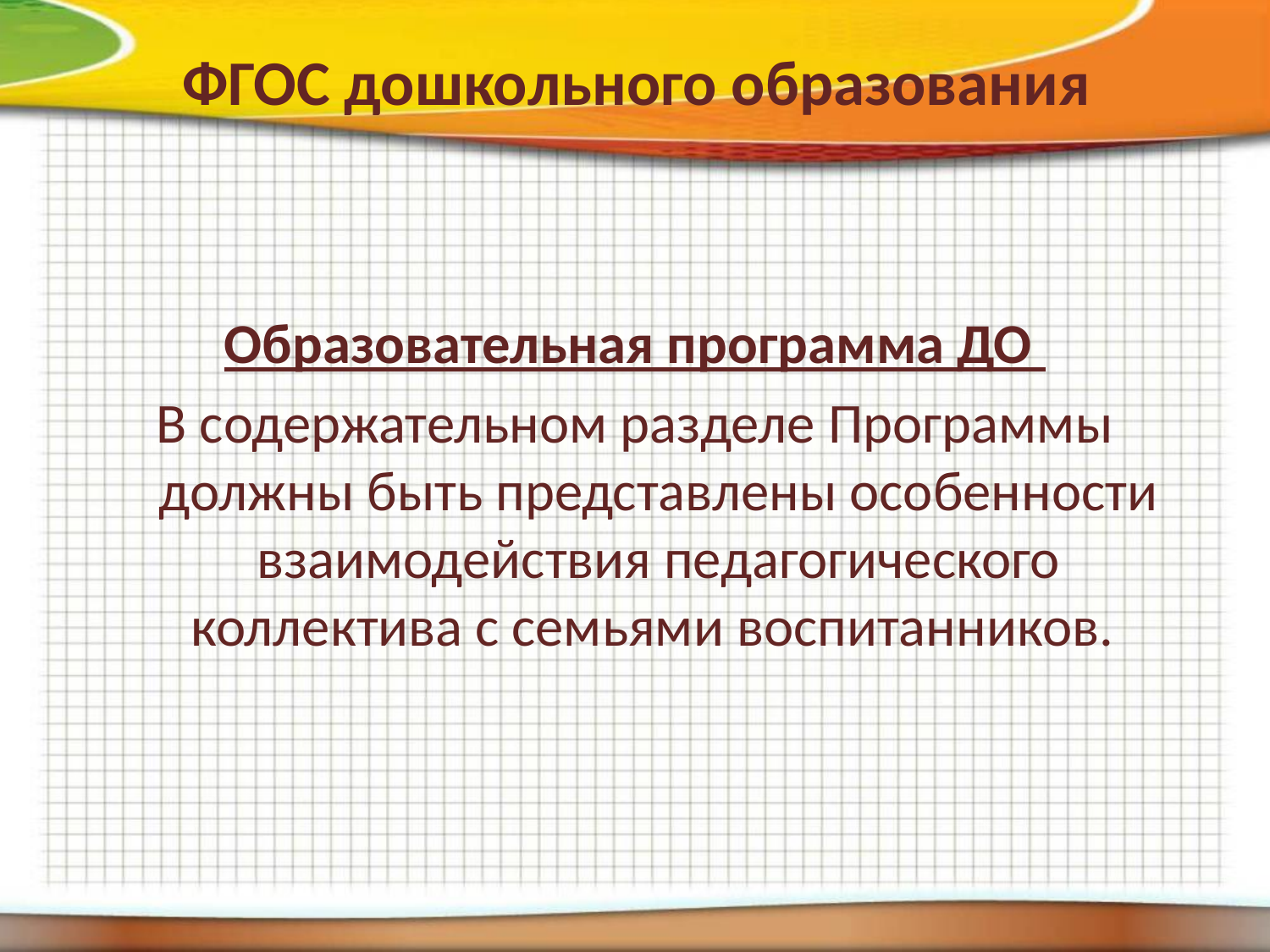

# ФГОС дошкольного образования

Образовательная программа ДО
В содержательном разделе Программы должны быть представлены особенности взаимодействия педагогического коллектива с семьями воспитанников.